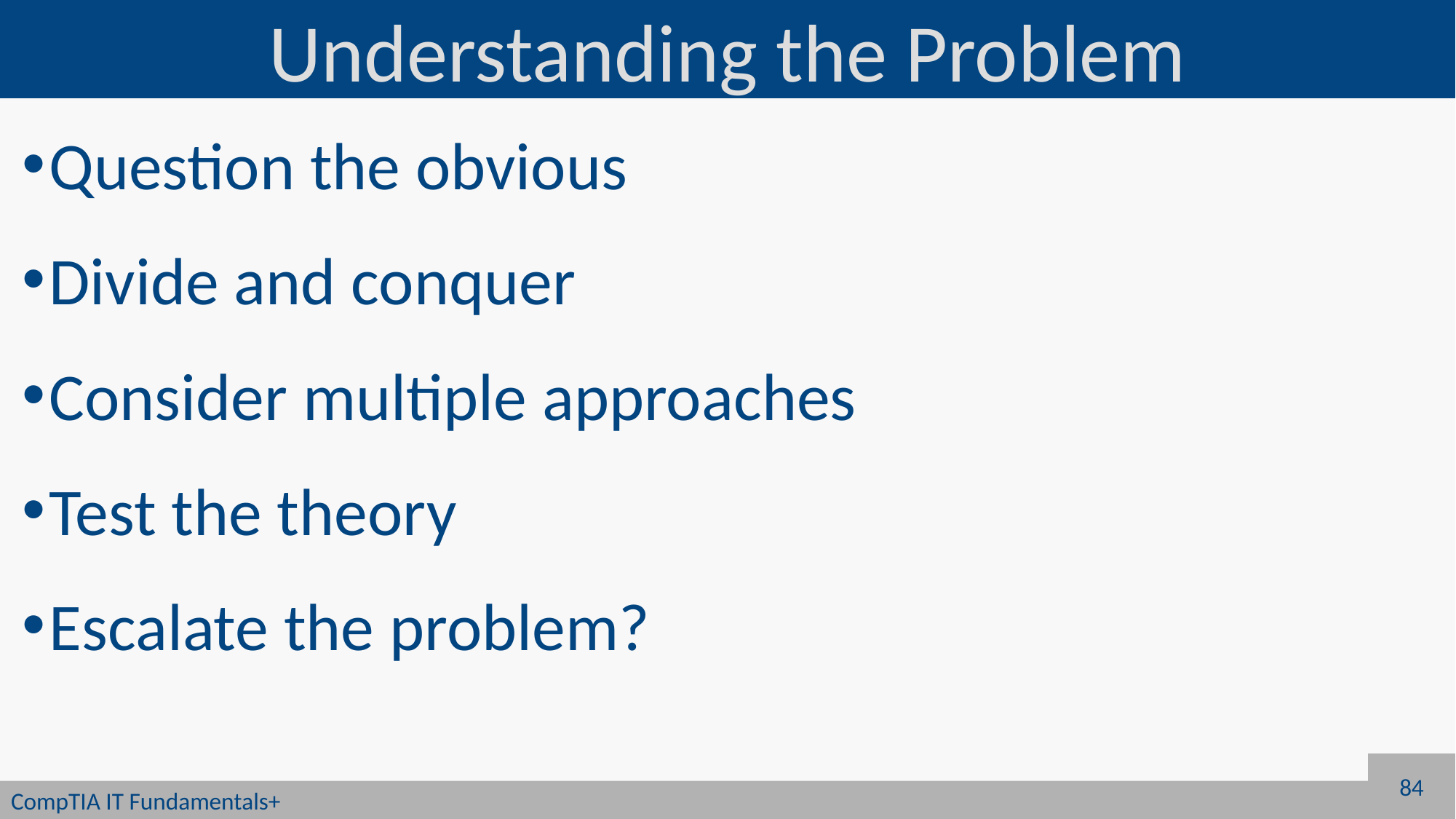

# Understanding the Problem
Question the obvious
Divide and conquer
Consider multiple approaches
Test the theory
Escalate the problem?
84
CompTIA IT Fundamentals+